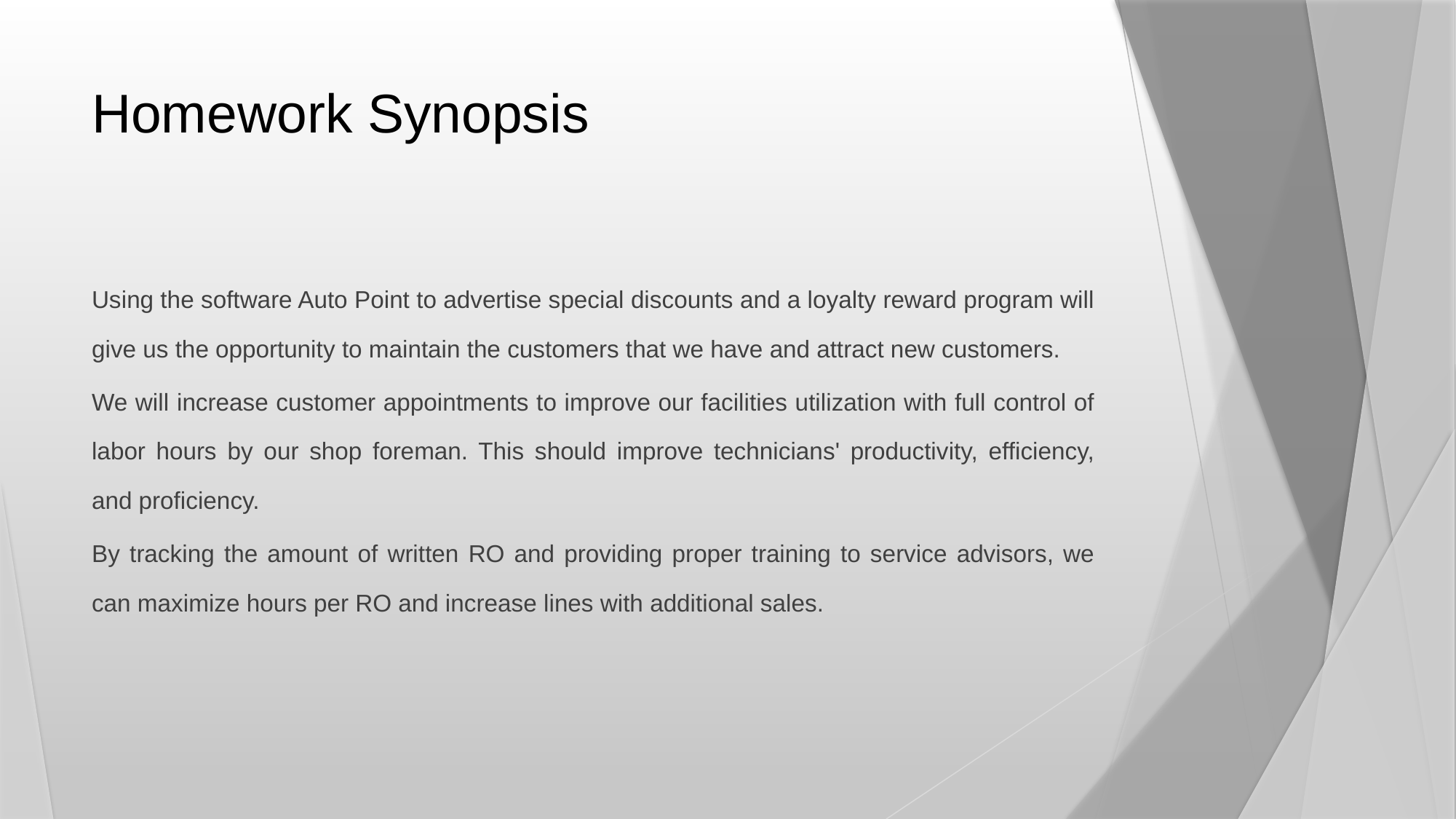

# Homework Synopsis
Using the software Auto Point to advertise special discounts and a loyalty reward program will give us the opportunity to maintain the customers that we have and attract new customers.
We will increase customer appointments to improve our facilities utilization with full control of labor hours by our shop foreman. This should improve technicians' productivity, efficiency, and proficiency.
By tracking the amount of written RO and providing proper training to service advisors, we can maximize hours per RO and increase lines with additional sales.